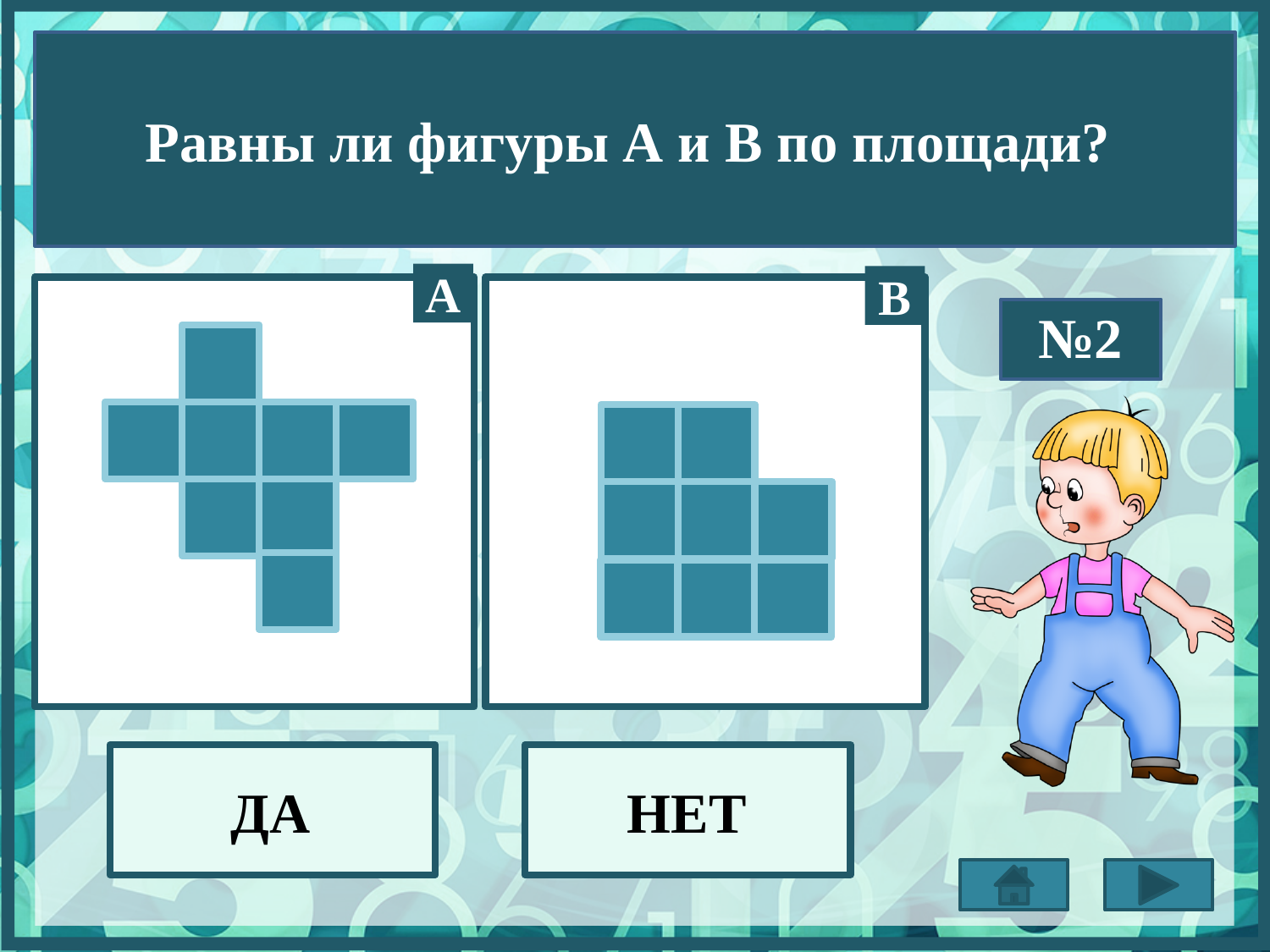

Равны ли фигуры А и B по площади?
А
B
№2

ДА
НЕТ